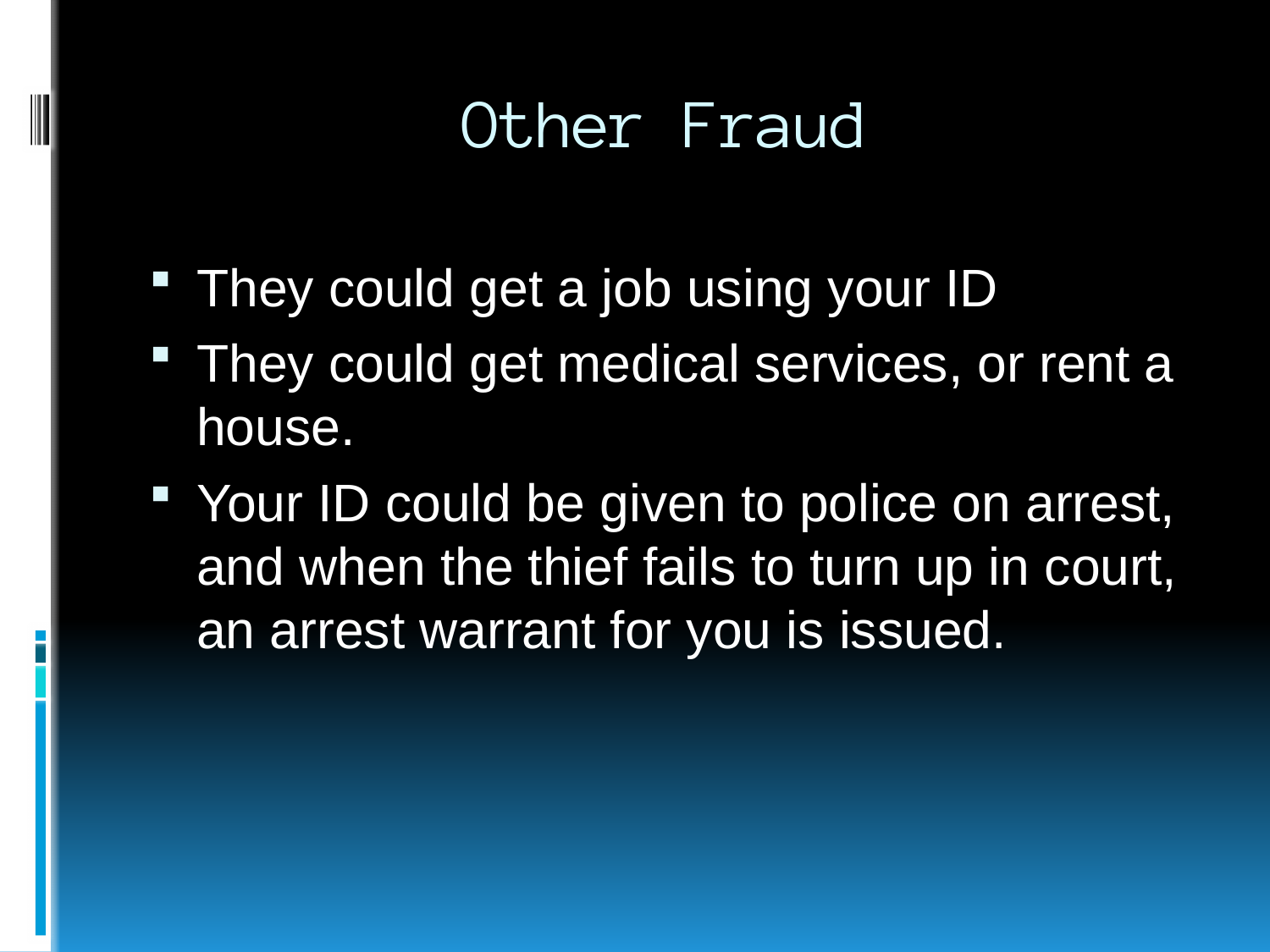

# Other Fraud
They could get a job using your ID
They could get medical services, or rent a house.
Your ID could be given to police on arrest, and when the thief fails to turn up in court, an arrest warrant for you is issued.